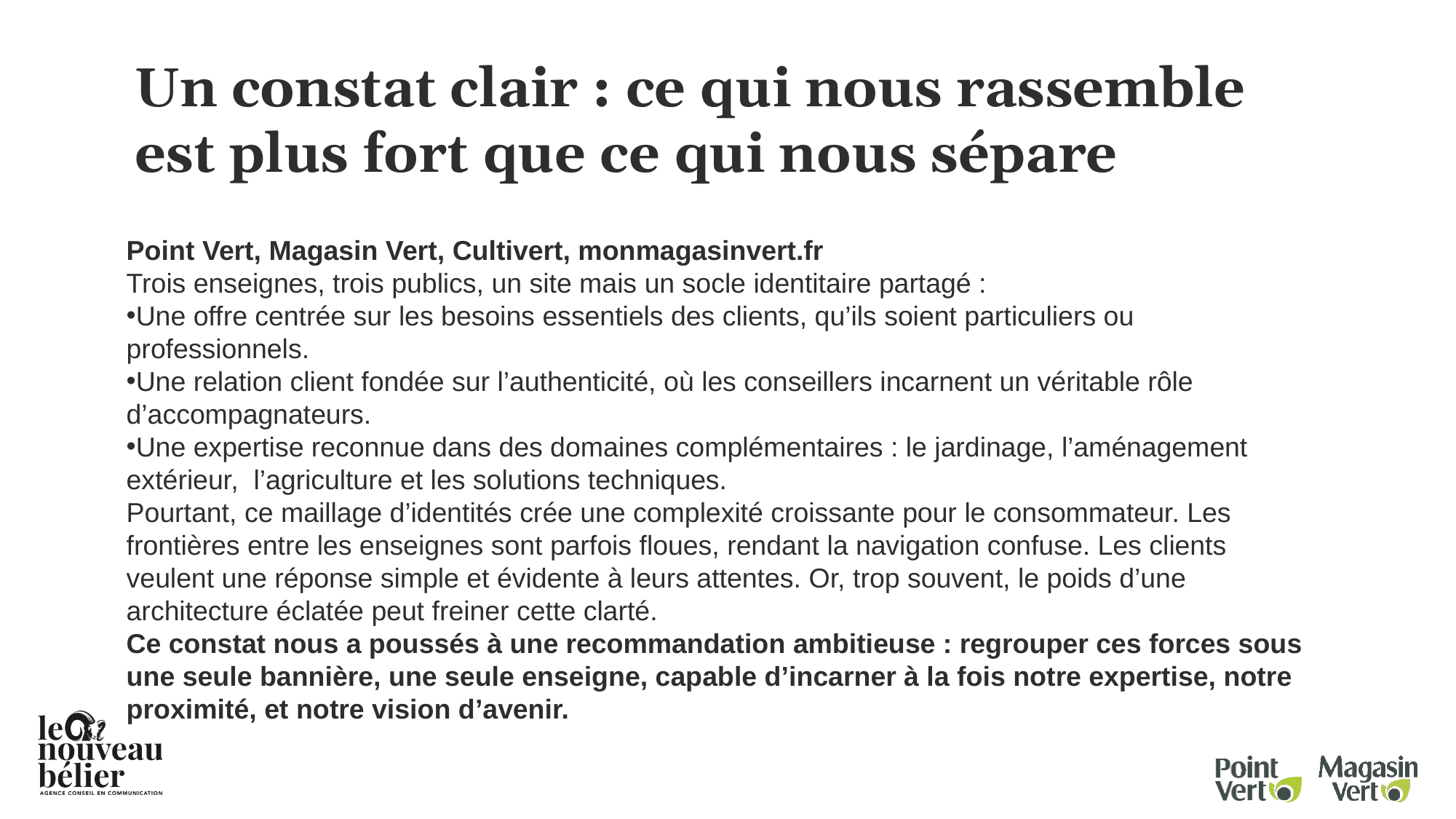

Un constat clair : ce qui nous rassemble est plus fort que ce qui nous sépare
Point Vert, Magasin Vert, Cultivert, monmagasinvert.fr
Trois enseignes, trois publics, un site mais un socle identitaire partagé :
Une offre centrée sur les besoins essentiels des clients, qu’ils soient particuliers ou professionnels.
Une relation client fondée sur l’authenticité, où les conseillers incarnent un véritable rôle d’accompagnateurs.
Une expertise reconnue dans des domaines complémentaires : le jardinage, l’aménagement extérieur,  l’agriculture et les solutions techniques.
Pourtant, ce maillage d’identités crée une complexité croissante pour le consommateur. Les frontières entre les enseignes sont parfois floues, rendant la navigation confuse. Les clients veulent une réponse simple et évidente à leurs attentes. Or, trop souvent, le poids d’une architecture éclatée peut freiner cette clarté.
Ce constat nous a poussés à une recommandation ambitieuse : regrouper ces forces sous une seule bannière, une seule enseigne, capable d’incarner à la fois notre expertise, notre proximité, et notre vision d’avenir.